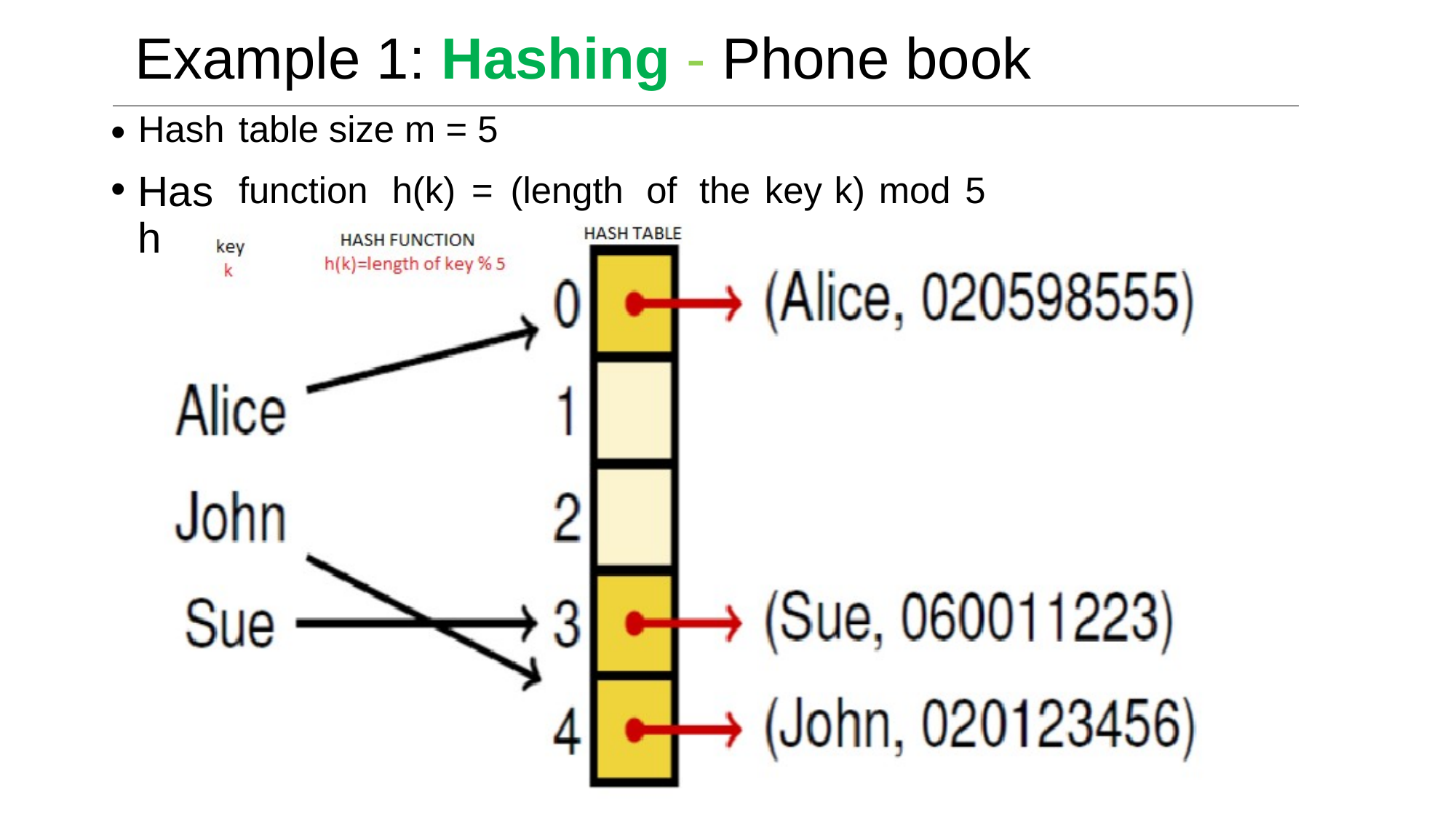

Example 1: Hashing - Phone book

•
•
Hash
Hash
table size m = 5
function
h(k)
=
(length
of
the
key
k)
mod
5